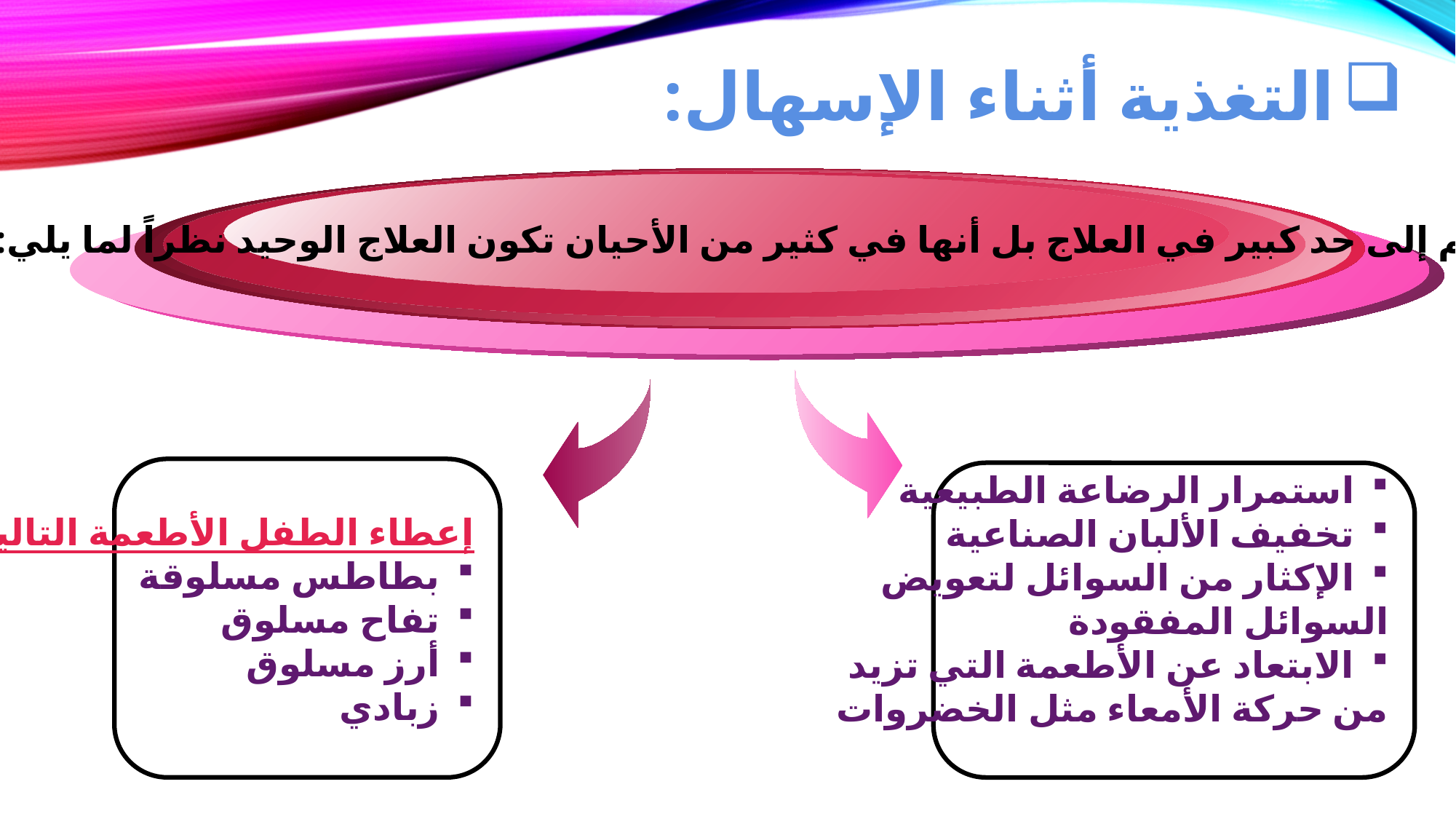

التغذية أثناء الإسهال:

تساهم إلى حد كبير في العلاج بل أنها في كثير من الأحيان تكون العلاج الوحيد نظراً لما يلي:

إعطاء الطفل الأطعمة التالية:
بطاطس مسلوقة
تفاح مسلوق
أرز مسلوق
زبادي
استمرار الرضاعة الطبيعية
تخفيف الألبان الصناعية
الإكثار من السوائل لتعويض
السوائل المفقودة
الابتعاد عن الأطعمة التي تزيد
من حركة الأمعاء مثل الخضروات